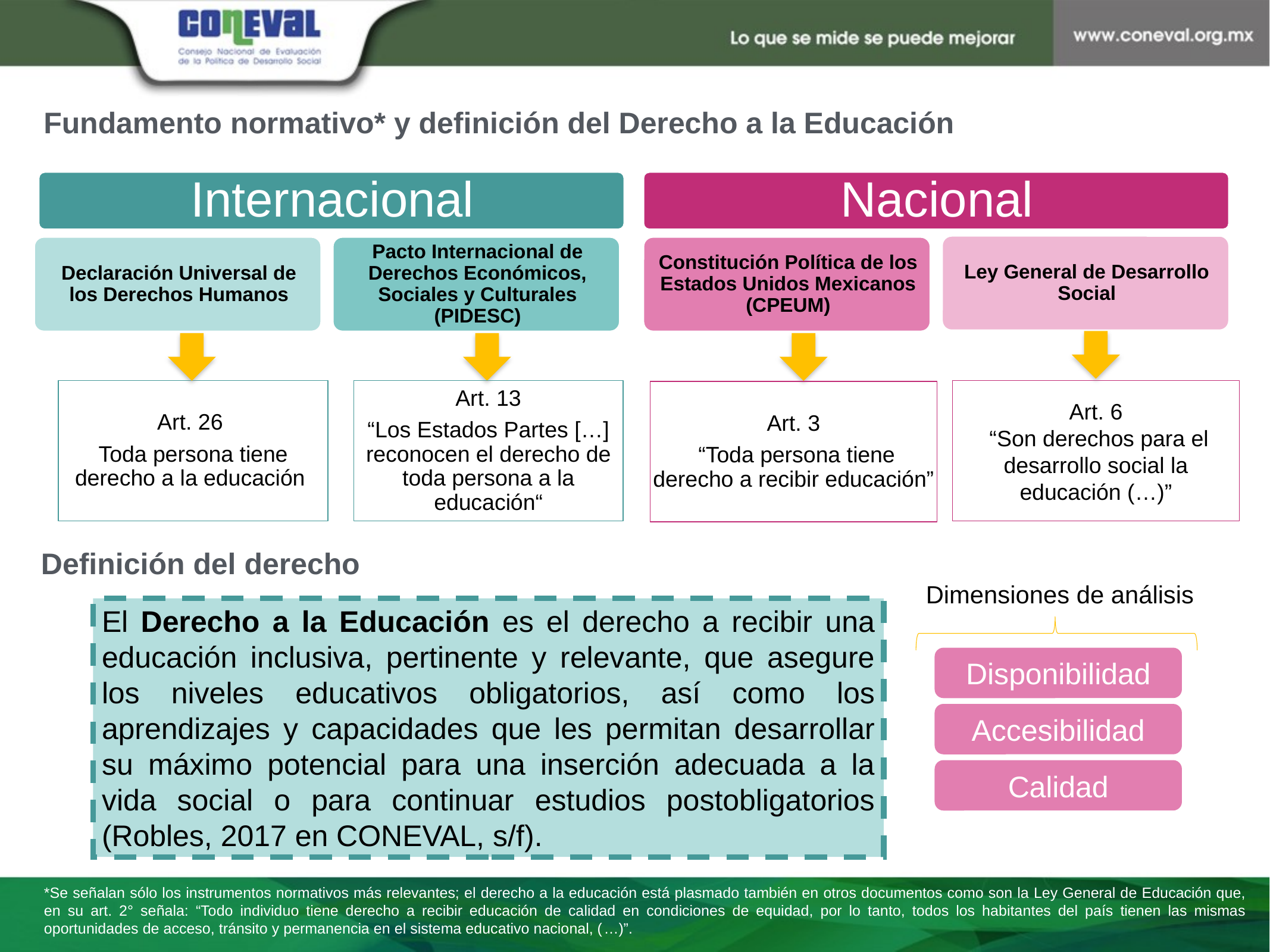

Internacional
Declaración Universal de los Derechos Humanos
Pacto Internacional de Derechos Económicos, Sociales y Culturales (PIDESC)
Nacional
Constitución Política de los Estados Unidos Mexicanos (CPEUM)
Ley General de Desarrollo Social
Fundamento normativo* y definición del Derecho a la Educación

Art. 26
Toda persona tiene derecho a la educación
Art. 13
“Los Estados Partes […] reconocen el derecho de toda persona a la educación“
Art. 6
 “Son derechos para el desarrollo social la educación (…)”
Art. 3
 “Toda persona tiene derecho a recibir educación”

Definición del derecho
Dimensiones de análisis
El Derecho a la Educación es el derecho a recibir una educación inclusiva, pertinente y relevante, que asegure los niveles educativos obligatorios, así como los aprendizajes y capacidades que les permitan desarrollar su máximo potencial para una inserción adecuada a la vida social o para continuar estudios postobligatorios (Robles, 2017 en CONEVAL, s/f).
Disponibilidad
Accesibilidad
Calidad
*Se señalan sólo los instrumentos normativos más relevantes; el derecho a la educación está plasmado también en otros documentos como son la Ley General de Educación que, en su art. 2° señala: “Todo individuo tiene derecho a recibir educación de calidad en condiciones de equidad, por lo tanto, todos los habitantes del país tienen las mismas oportunidades de acceso, tránsito y permanencia en el sistema educativo nacional, (…)”.